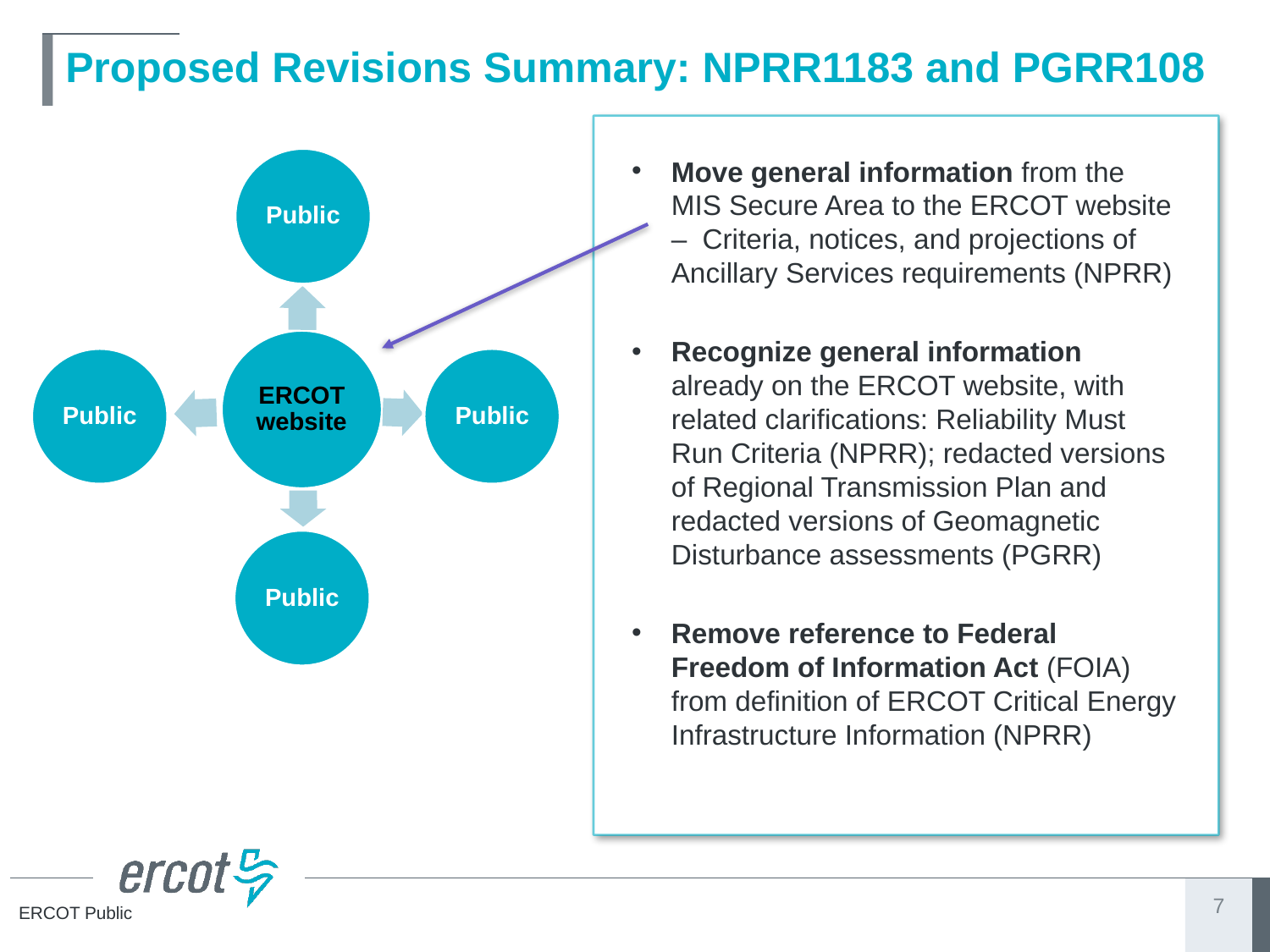

# Proposed Revisions Summary: NPRR1183 and PGRR108
Move general information from the MIS Secure Area to the ERCOT website –  Criteria, notices, and projections of Ancillary Services requirements (NPRR)

Recognize general information already on the ERCOT website, with related clarifications: Reliability Must Run Criteria (NPRR); redacted versions of Regional Transmission Plan and redacted versions of Geomagnetic Disturbance assessments (PGRR)

Remove reference to Federal Freedom of Information Act (FOIA) from definition of ERCOT Critical Energy Infrastructure Information (NPRR)

Public

ERCOT website

Public

Public

Public
7